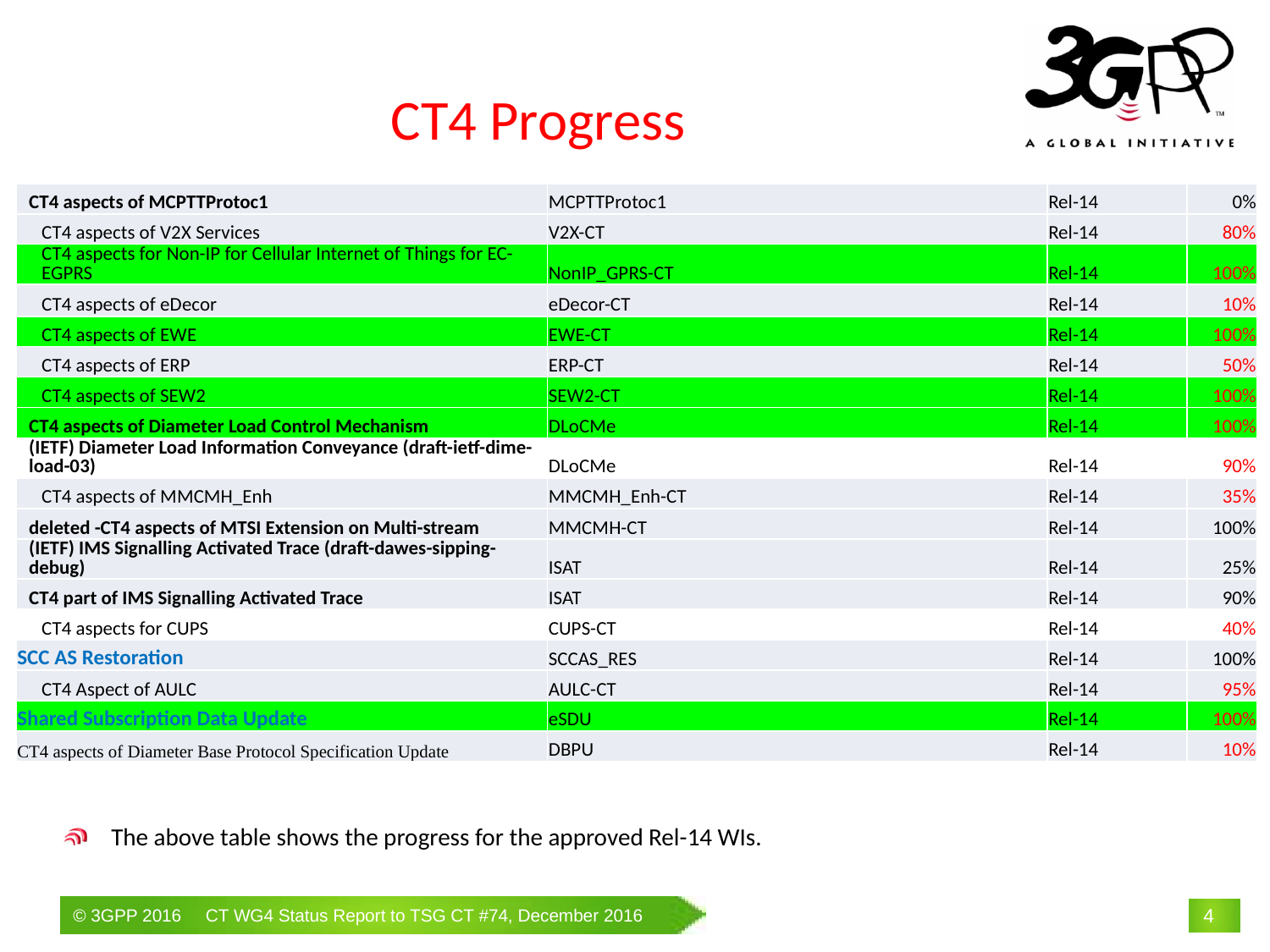

# CT4 Progress
| CT4 aspects of MCPTTProtoc1 | MCPTTProtoc1 | Rel-14 | 0% |
| --- | --- | --- | --- |
| CT4 aspects of V2X Services | V2X-CT | Rel-14 | 80% |
| CT4 aspects for Non-IP for Cellular Internet of Things for EC-EGPRS | NonIP\_GPRS-CT | Rel-14 | 100% |
| CT4 aspects of eDecor | eDecor-CT | Rel-14 | 10% |
| CT4 aspects of EWE | EWE-CT | Rel-14 | 100% |
| CT4 aspects of ERP | ERP-CT | Rel-14 | 50% |
| CT4 aspects of SEW2 | SEW2-CT | Rel-14 | 100% |
| CT4 aspects of Diameter Load Control Mechanism | DLoCMe | Rel-14 | 100% |
| (IETF) Diameter Load Information Conveyance (draft-ietf-dime-load-03) | DLoCMe | Rel-14 | 90% |
| CT4 aspects of MMCMH\_Enh | MMCMH\_Enh-CT | Rel-14 | 35% |
| deleted -CT4 aspects of MTSI Extension on Multi-stream | MMCMH-CT | Rel-14 | 100% |
| (IETF) IMS Signalling Activated Trace (draft-dawes-sipping-debug) | ISAT | Rel-14 | 25% |
| CT4 part of IMS Signalling Activated Trace | ISAT | Rel-14 | 90% |
| CT4 aspects for CUPS | CUPS-CT | Rel-14 | 40% |
| SCC AS Restoration | SCCAS\_RES | Rel-14 | 100% |
| CT4 Aspect of AULC | AULC-CT | Rel-14 | 95% |
| Shared Subscription Data Update | eSDU | Rel-14 | 100% |
| CT4 aspects of Diameter Base Protocol Specification Update | DBPU | Rel-14 | 10% |
The above table shows the progress for the approved Rel-14 WIs.